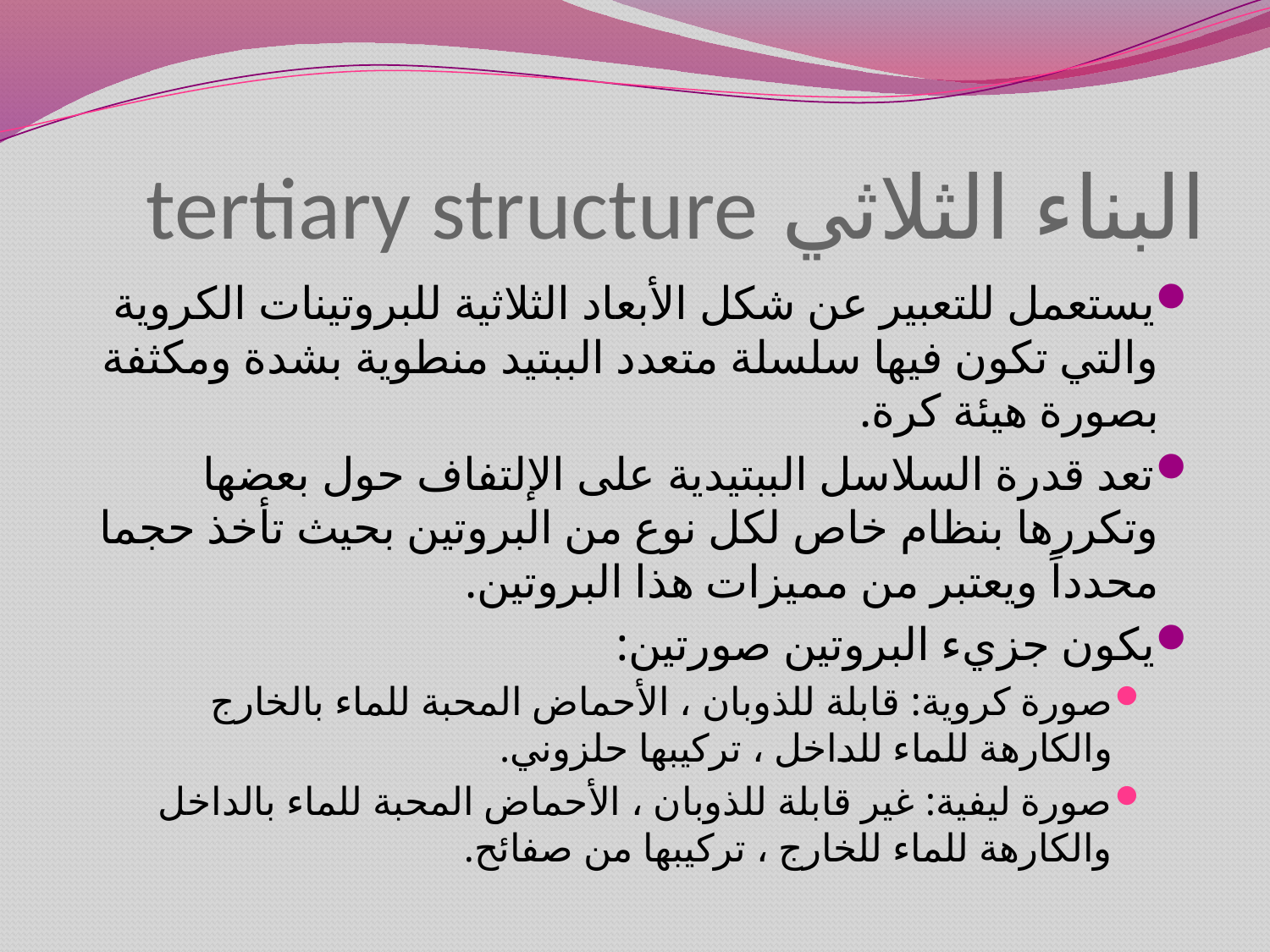

# البناء الثلاثي tertiary structure
يستعمل للتعبير عن شكل الأبعاد الثلاثية للبروتينات الكروية والتي تكون فيها سلسلة متعدد الببتيد منطوية بشدة ومكثفة بصورة هيئة كرة.
تعد قدرة السلاسل الببتيدية على الإلتفاف حول بعضها وتكررها بنظام خاص لكل نوع من البروتين بحيث تأخذ حجما محدداً ويعتبر من مميزات هذا البروتين.
يكون جزيء البروتين صورتين:
صورة كروية: قابلة للذوبان ، الأحماض المحبة للماء بالخارج والكارهة للماء للداخل ، تركيبها حلزوني.
صورة ليفية: غير قابلة للذوبان ، الأحماض المحبة للماء بالداخل والكارهة للماء للخارج ، تركيبها من صفائح.